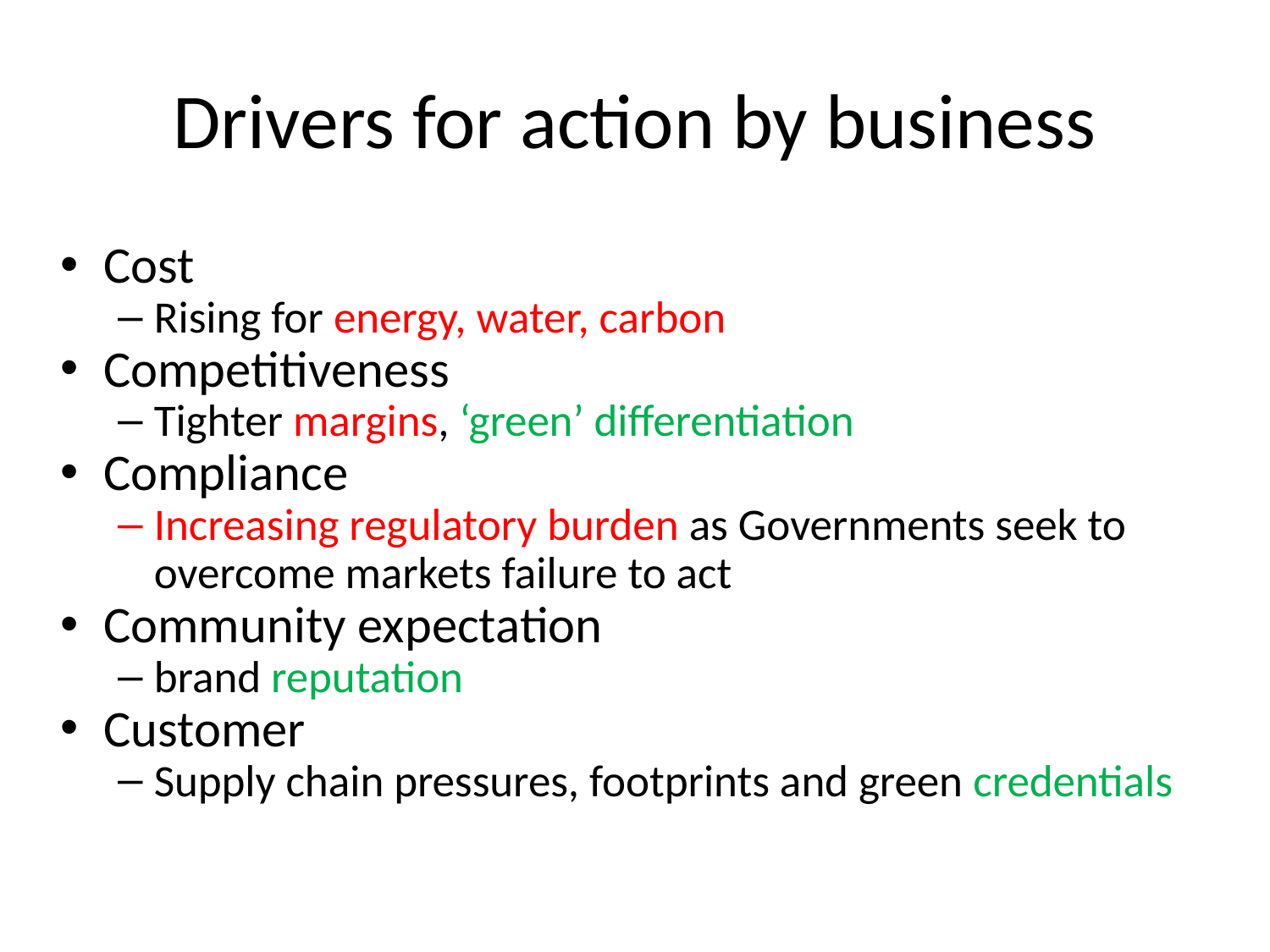

# Drivers for action by business
Cost
Rising for energy, water, carbon
Competitiveness
Tighter margins, ‘green’ differentiation
Compliance
Increasing regulatory burden as Governments seek to overcome markets failure to act
Community expectation
brand reputation
Customer
Supply chain pressures, footprints and green credentials